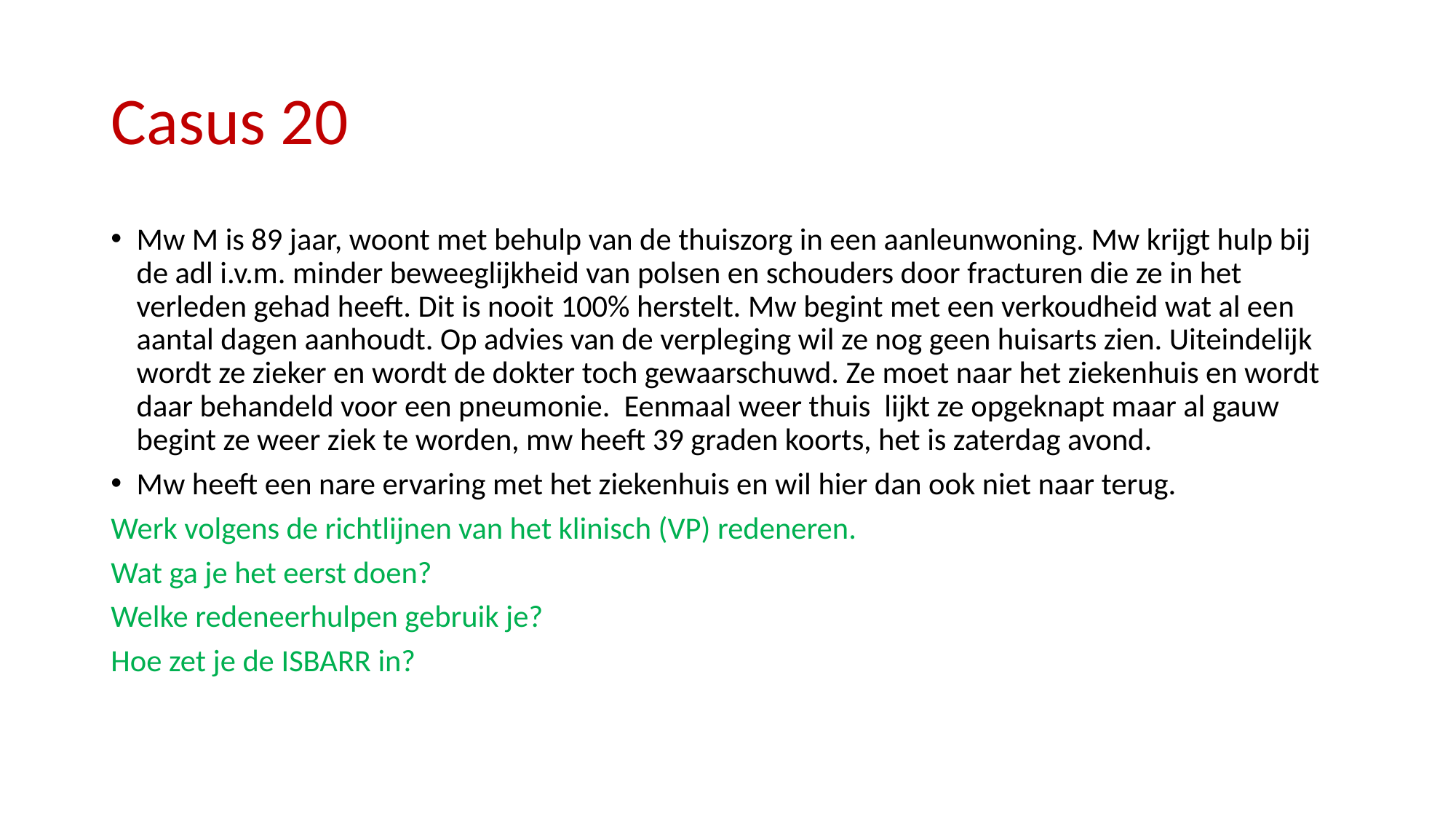

# Casus 20
Mw M is 89 jaar, woont met behulp van de thuiszorg in een aanleunwoning. Mw krijgt hulp bij de adl i.v.m. minder beweeglijkheid van polsen en schouders door fracturen die ze in het verleden gehad heeft. Dit is nooit 100% herstelt. Mw begint met een verkoudheid wat al een aantal dagen aanhoudt. Op advies van de verpleging wil ze nog geen huisarts zien. Uiteindelijk wordt ze zieker en wordt de dokter toch gewaarschuwd. Ze moet naar het ziekenhuis en wordt daar behandeld voor een pneumonie.  Eenmaal weer thuis  lijkt ze opgeknapt maar al gauw begint ze weer ziek te worden, mw heeft 39 graden koorts, het is zaterdag avond.
Mw heeft een nare ervaring met het ziekenhuis en wil hier dan ook niet naar terug.
Werk volgens de richtlijnen van het klinisch (VP) redeneren.
Wat ga je het eerst doen?
Welke redeneerhulpen gebruik je?
Hoe zet je de ISBARR in?